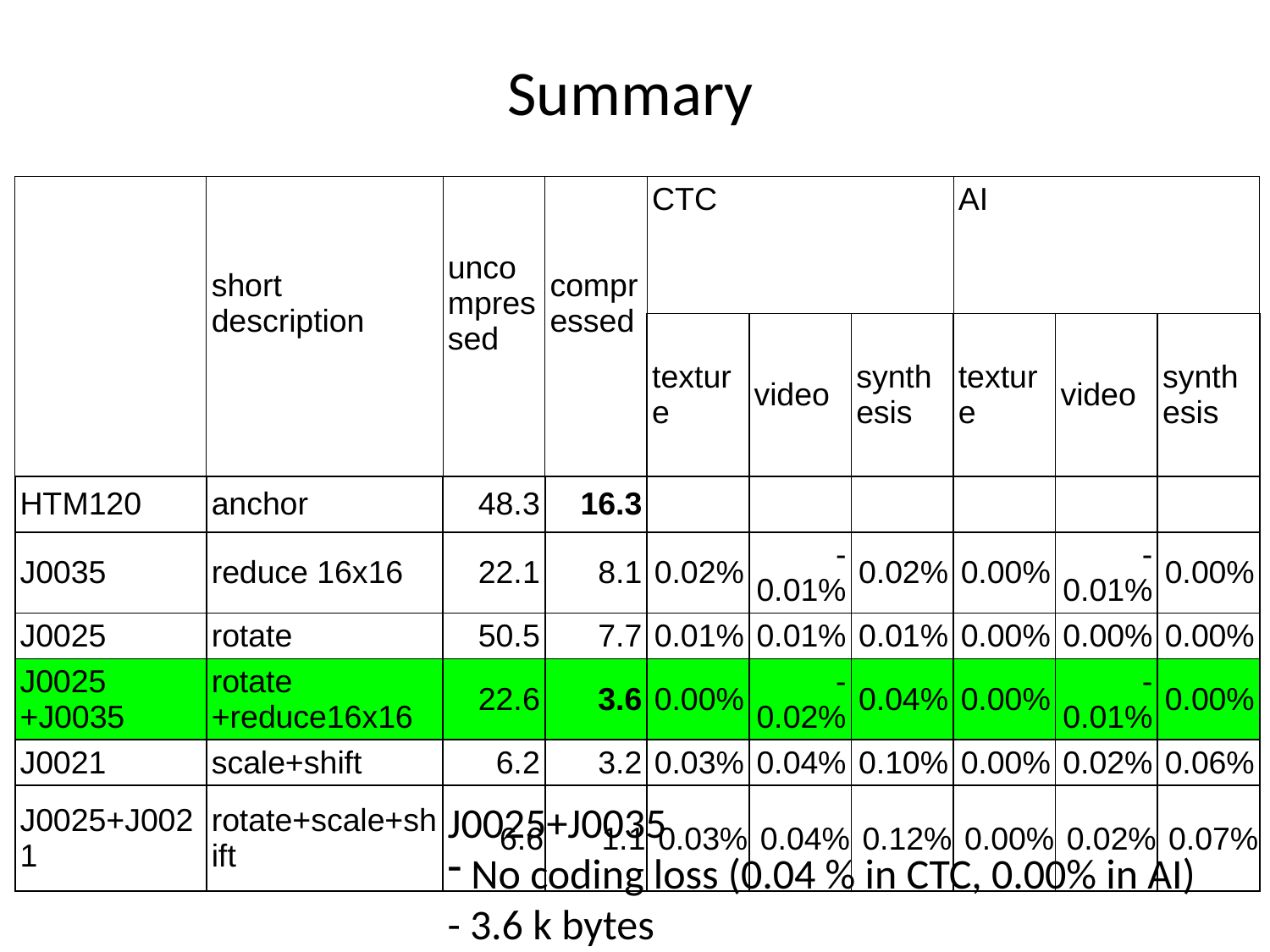

Summary
|  | short description | uncompressed | compressed | CTC |  |  | AI |  |  |
| --- | --- | --- | --- | --- | --- | --- | --- | --- | --- |
|  |  |  |  | texture | video | synthesis | texture | video | synthesis |
| HTM120 | anchor | 48.3 | 16.3 |  |  |  |  |  |  |
| J0035 | reduce 16x16 | 22.1 | 8.1 | 0.02% | -0.01% | 0.02% | 0.00% | -0.01% | 0.00% |
| J0025 | rotate | 50.5 | 7.7 | 0.01% | 0.01% | 0.01% | 0.00% | 0.00% | 0.00% |
| J0025 +J0035 | rotate +reduce16x16 | 22.6 | 3.6 | 0.00% | -0.02% | 0.04% | 0.00% | -0.01% | 0.00% |
| J0021 | scale+shift | 6.2 | 3.2 | 0.03% | 0.04% | 0.10% | 0.00% | 0.02% | 0.06% |
| J0025+J0021 | rotate+scale+shift | 6.6 | 1.1 | 0.03% | 0.04% | 0.12% | 0.00% | 0.02% | 0.07% |
J0025+J0035
 No coding loss (0.04 % in CTC, 0.00% in AI)
- 3.6 k bytes